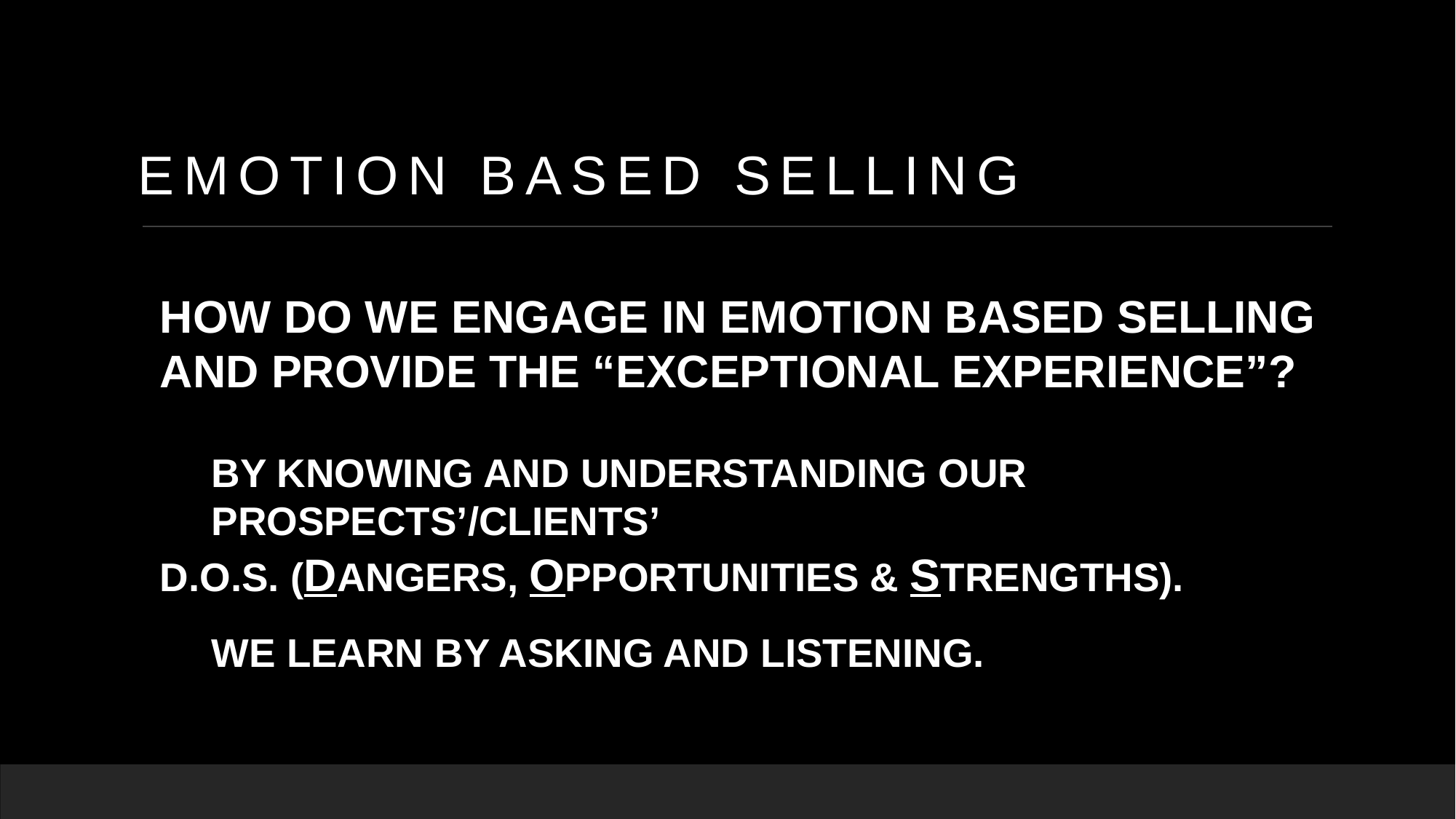

EMOTION BASED SELLING
HOW DO WE ENGAGE IN EMOTION BASED SELLING AND PROVIDE THE “EXCEPTIONAL EXPERIENCE”?

BY KNOWING AND UNDERSTANDING OUR PROSPECTS’/CLIENTS’
	D.O.S. (DANGERS, OPPORTUNITIES & STRENGTHS).
WE LEARN BY ASKING AND LISTENING.